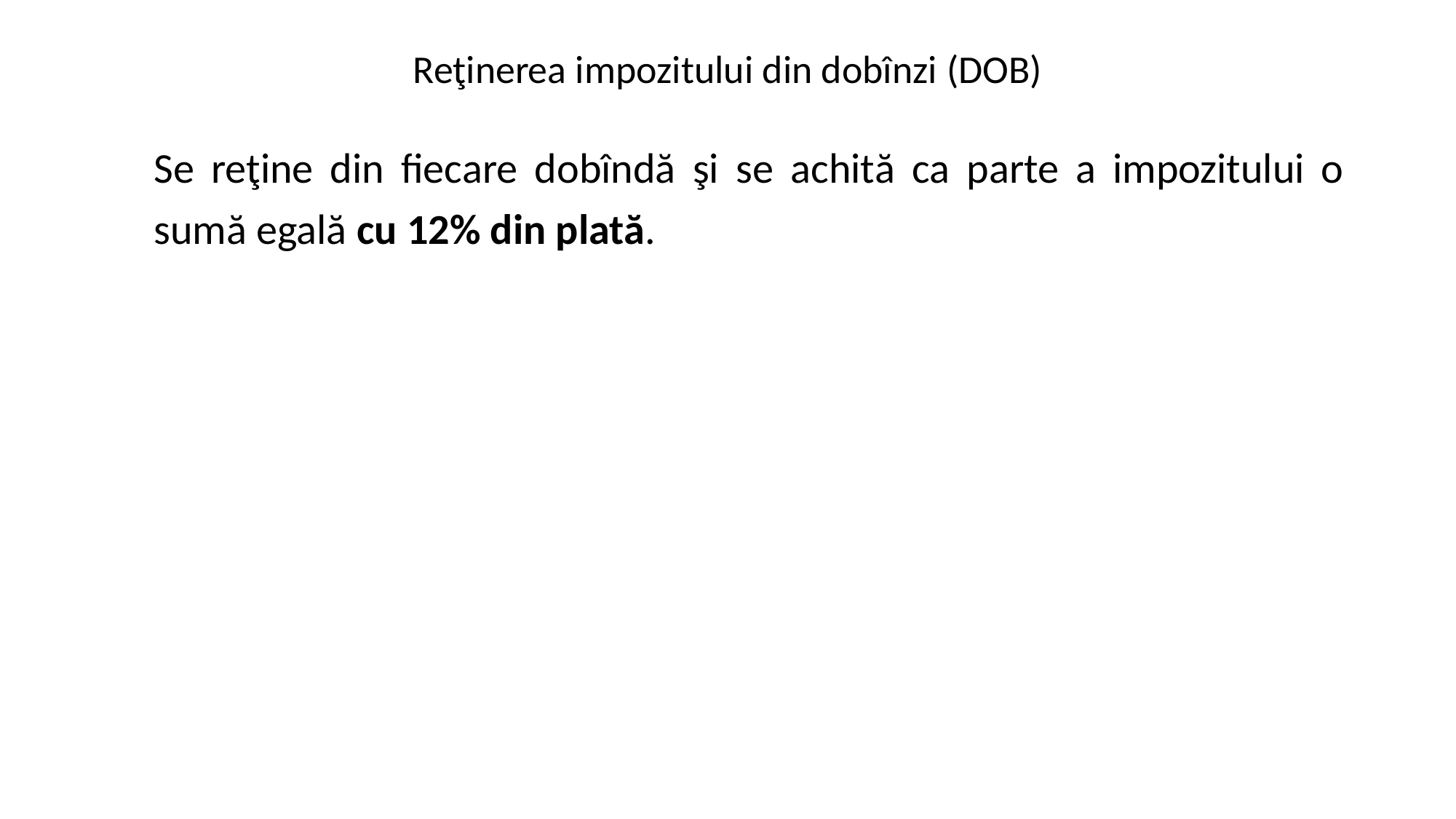

# Reţinerea impozitului din dobînzi (DOB)
Se reţine din fiecare dobîndă şi se achită ca parte a impozitului o sumă egală cu 12% din plată.